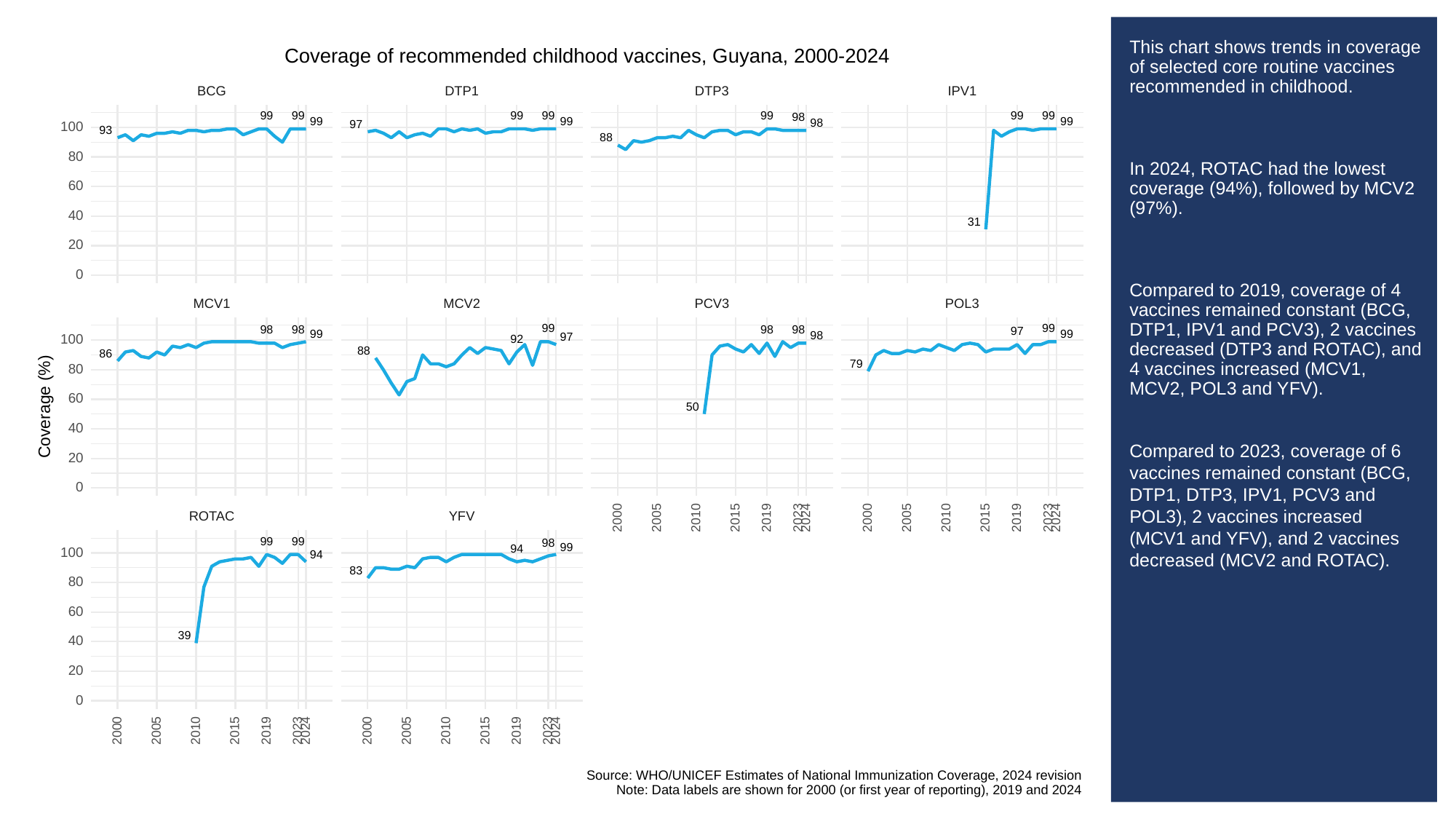

# This chart shows trends in coverage of selected core routine vaccines recommended in childhood.

In 2024, ROTAC had the lowest coverage (94%), followed by MCV2 (97%).

Compared to 2019, coverage of 4 vaccines remained constant (BCG, DTP1, IPV1 and PCV3), 2 vaccines decreased (DTP3 and ROTAC), and 4 vaccines increased (MCV1, MCV2, POL3 and YFV).

Compared to 2023, coverage of 6 vaccines remained constant (BCG, DTP1, DTP3, IPV1, PCV3 and POL3), 2 vaccines increased (MCV1 and YFV), and 2 vaccines decreased (MCV2 and ROTAC).

Coverage of recommended childhood vaccines, Guyana, 2000-2024
BCG
DTP3
DTP1
IPV1

99
99
99
99
99
99
99

98
99
99
99
98
97
100
93

88

80

60

40

31

20

0

POL3
PCV3
MCV1
MCV2

99
99

98
98
98
98
97
99
99
98
97
100
92

88
86

79
80

60
Coverage (%)

50

40

20

0

ROTAC
YFV
2023
2023
2000
2005
2010
2015
2019
2024
2000
2005
2010
2015
2019
2024

99
99

98
99
94
100
94

83

80

60

39
40

20

0

2023
2023
2000
2005
2010
2015
2019
2024
2000
2005
2010
2015
2019
2024
Source: WHO/UNICEF Estimates of National Immunization Coverage, 2024 revision
Note: Data labels are shown for 2000 (or first year of reporting), 2019 and 2024